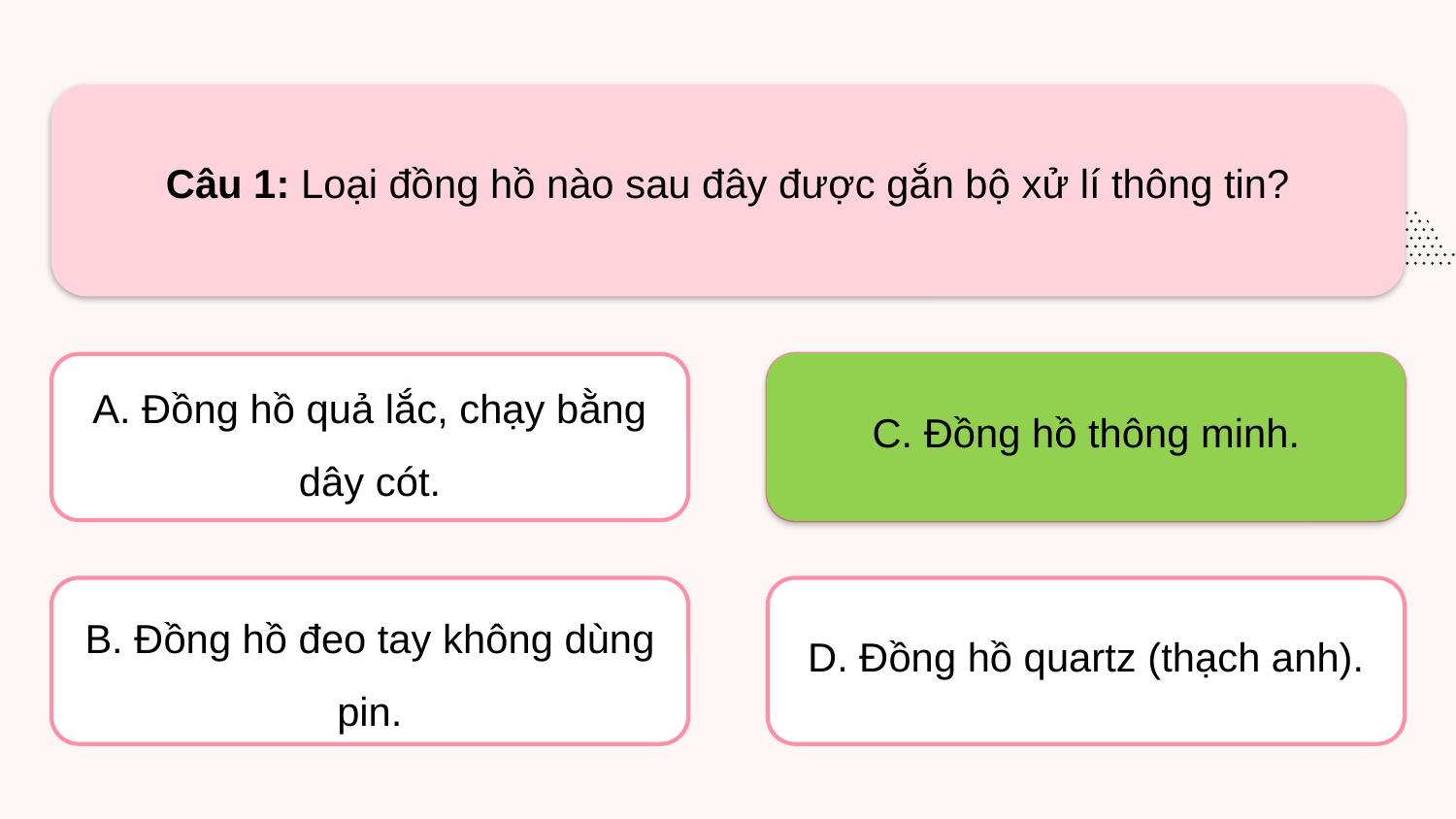

Câu 1: Loại đồng hồ nào sau đây được gắn bộ xử lí thông tin?
A. Đồng hồ quả lắc, chạy bằng dây cót.
C. Đồng hồ thông minh.
C. Đồng hồ thông minh.
B. Đồng hồ đeo tay không dùng pin.
D. Đồng hồ quartz (thạch anh).